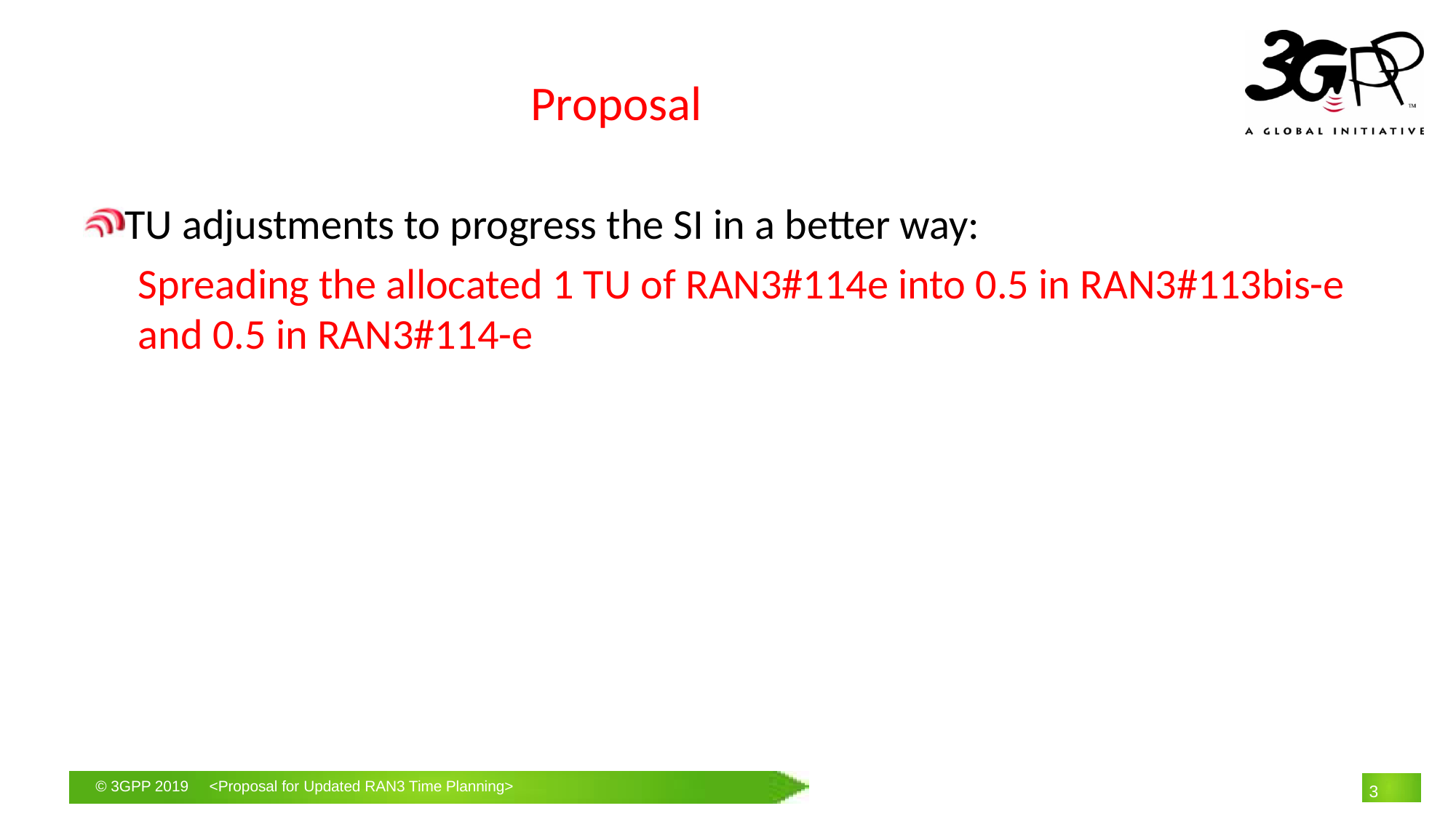

# Proposal
TU adjustments to progress the SI in a better way:
Spreading the allocated 1 TU of RAN3#114e into 0.5 in RAN3#113bis-e and 0.5 in RAN3#114-e
3